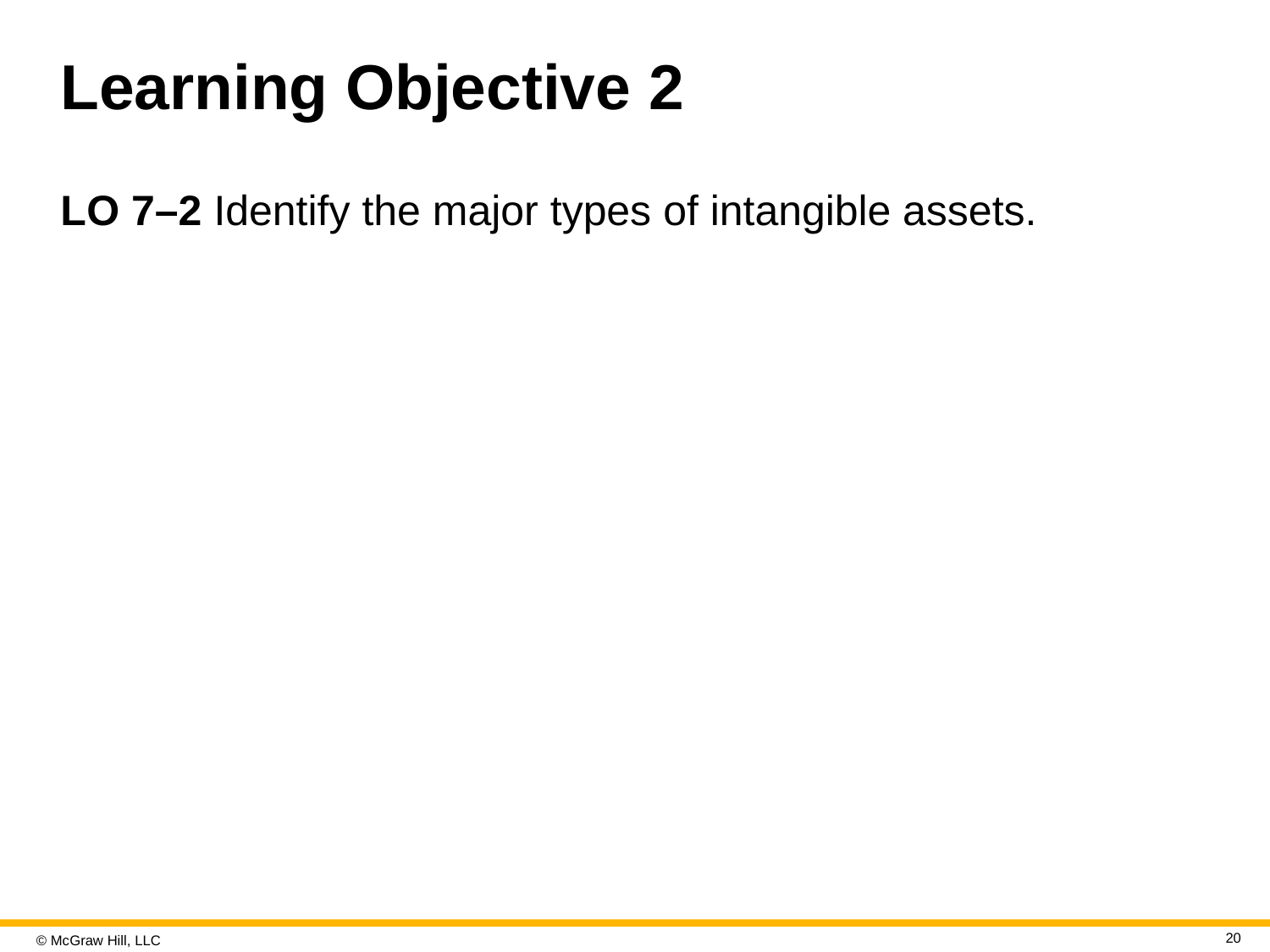

# Learning Objective 2
L O 7–2 Identify the major types of intangible assets.
20